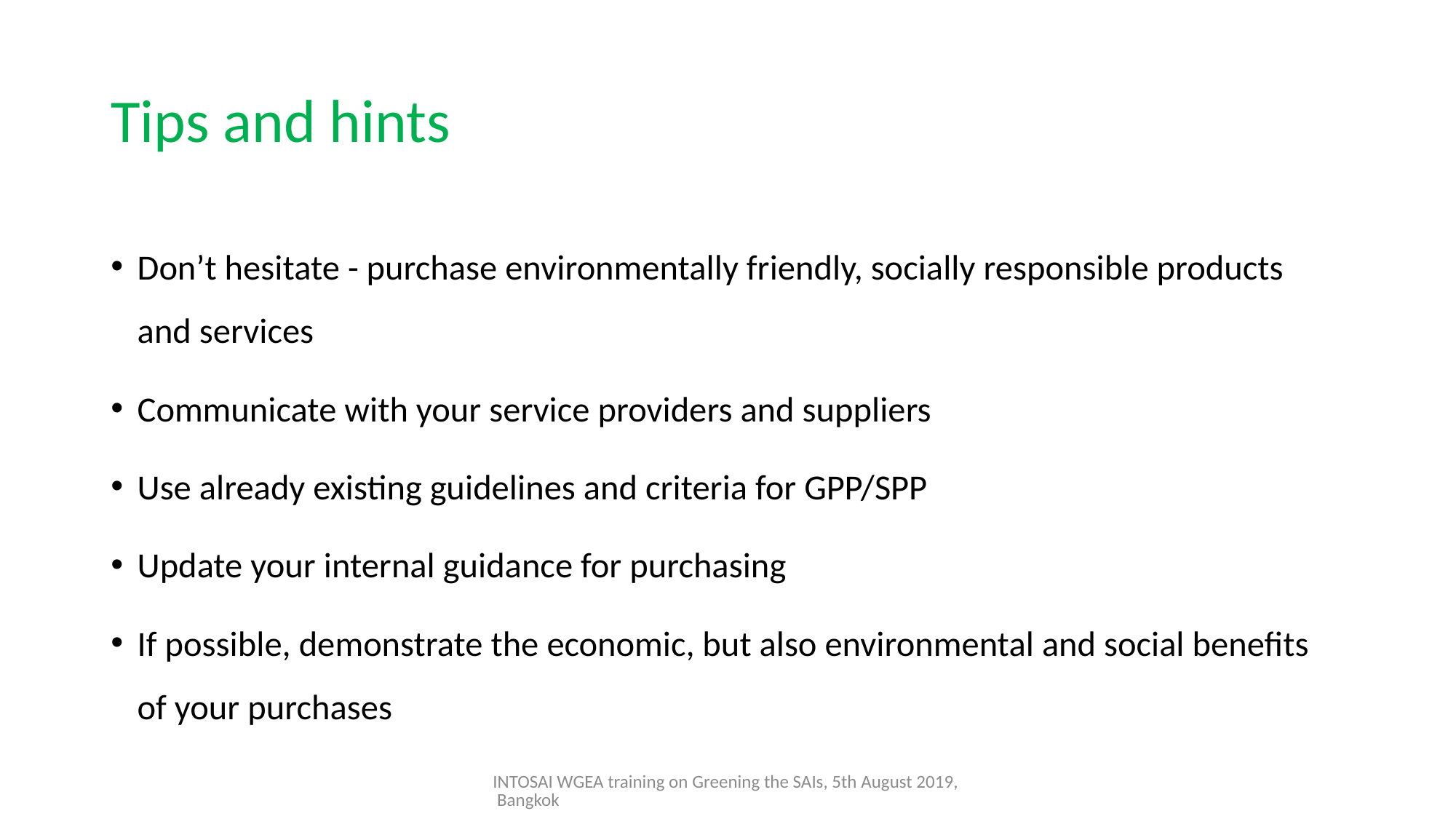

# Tips and hints
Don’t hesitate - purchase environmentally friendly, socially responsible products and services
Communicate with your service providers and suppliers
Use already existing guidelines and criteria for GPP/SPP
Update your internal guidance for purchasing
If possible, demonstrate the economic, but also environmental and social benefits of your purchases

INTOSAI WGEA training on Greening the SAIs, 5th August 2019, Bangkok